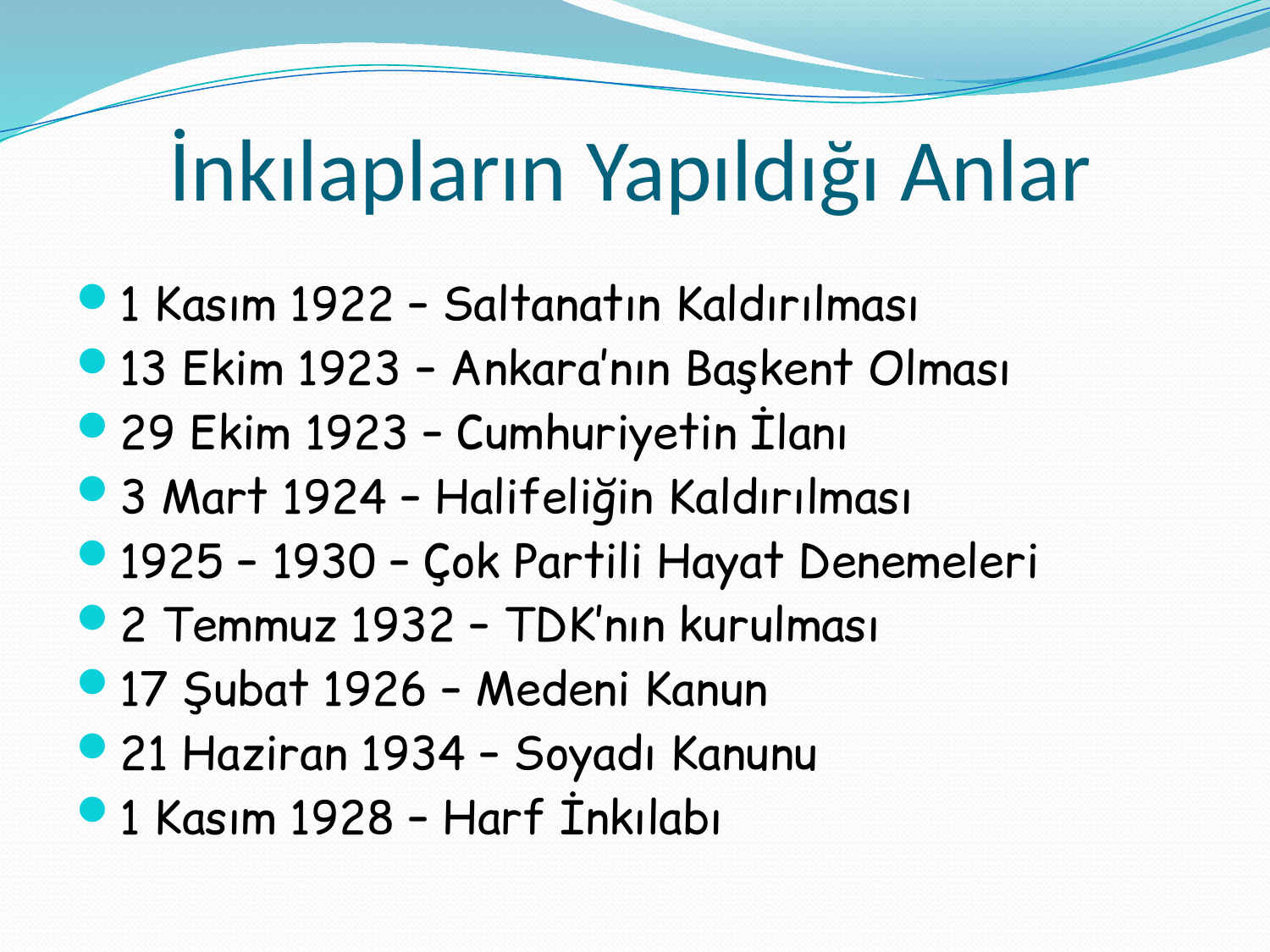

# İnkılapların Yapıldığı Anlar
1 Kasım 1922 – Saltanatın Kaldırılması
13 Ekim 1923 – Ankara’nın Başkent Olması
29 Ekim 1923 – Cumhuriyetin İlanı
3 Mart 1924 – Halifeliğin Kaldırılması
1925 – 1930 – Çok Partili Hayat Denemeleri
2 Temmuz 1932 – TDK’nın kurulması
17 Şubat 1926 – Medeni Kanun
21 Haziran 1934 – Soyadı Kanunu
1 Kasım 1928 – Harf İnkılabı